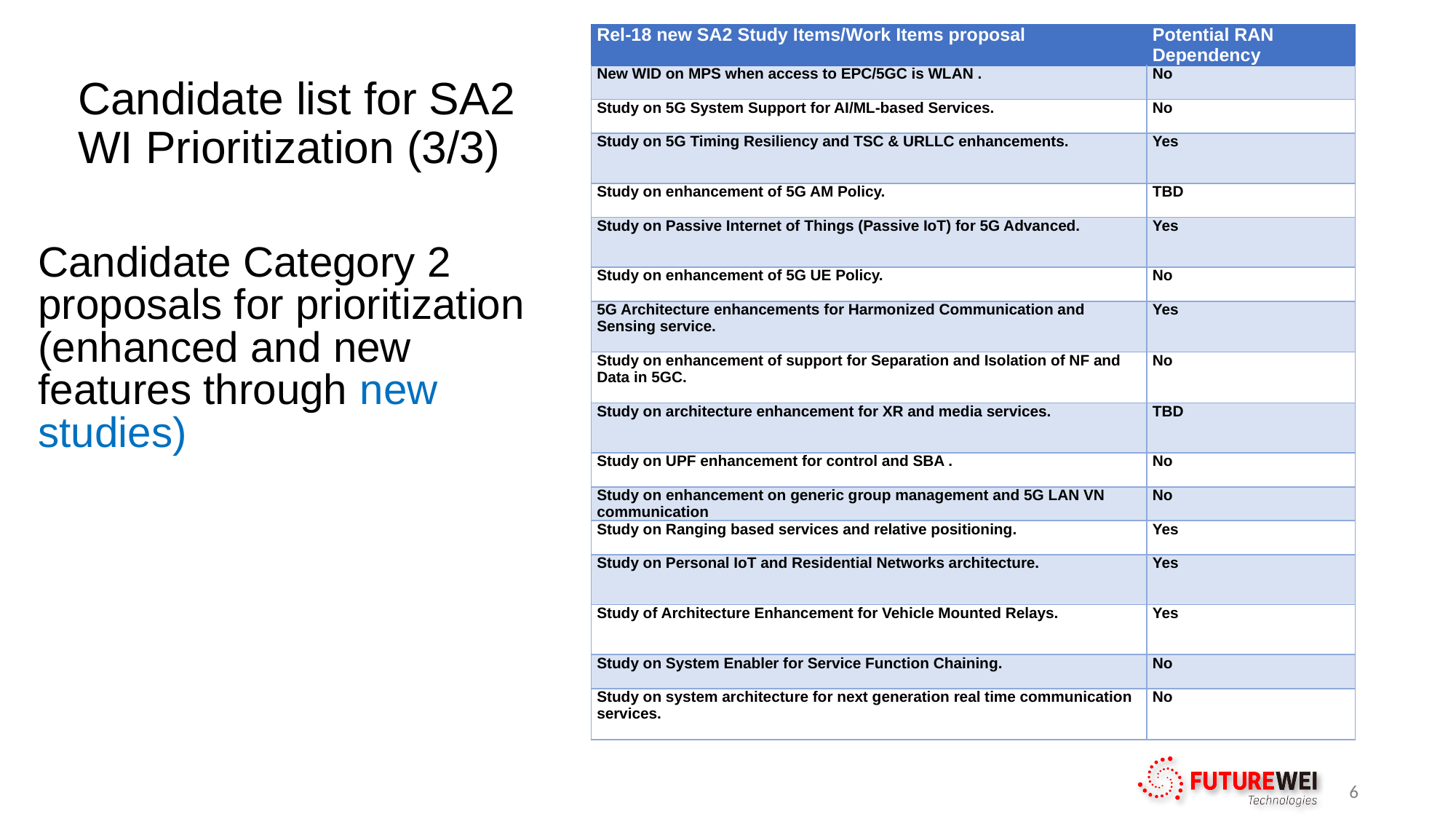

| Rel-18 new SA2 Study Items/Work Items proposal | Potential RAN Dependency |
| --- | --- |
| New WID on MPS when access to EPC/5GC is WLAN . | No |
| Study on 5G System Support for AI/ML-based Services. | No |
| Study on 5G Timing Resiliency and TSC & URLLC enhancements. | Yes |
| Study on enhancement of 5G AM Policy. | TBD |
| Study on Passive Internet of Things (Passive IoT) for 5G Advanced. | Yes |
| Study on enhancement of 5G UE Policy. | No |
| 5G Architecture enhancements for Harmonized Communication and Sensing service. | Yes |
| Study on enhancement of support for Separation and Isolation of NF and Data in 5GC. | No |
| Study on architecture enhancement for XR and media services. | TBD |
| Study on UPF enhancement for control and SBA . | No |
| Study on enhancement on generic group management and 5G LAN VN communication | No |
| Study on Ranging based services and relative positioning. | Yes |
| Study on Personal IoT and Residential Networks architecture. | Yes |
| Study of Architecture Enhancement for Vehicle Mounted Relays. | Yes |
| Study on System Enabler for Service Function Chaining. | No |
| Study on system architecture for next generation real time communication services. | No |
# Candidate list for SA2 WI Prioritization (3/3)
Candidate Category 2 proposals for prioritization (enhanced and new features through new studies)

6